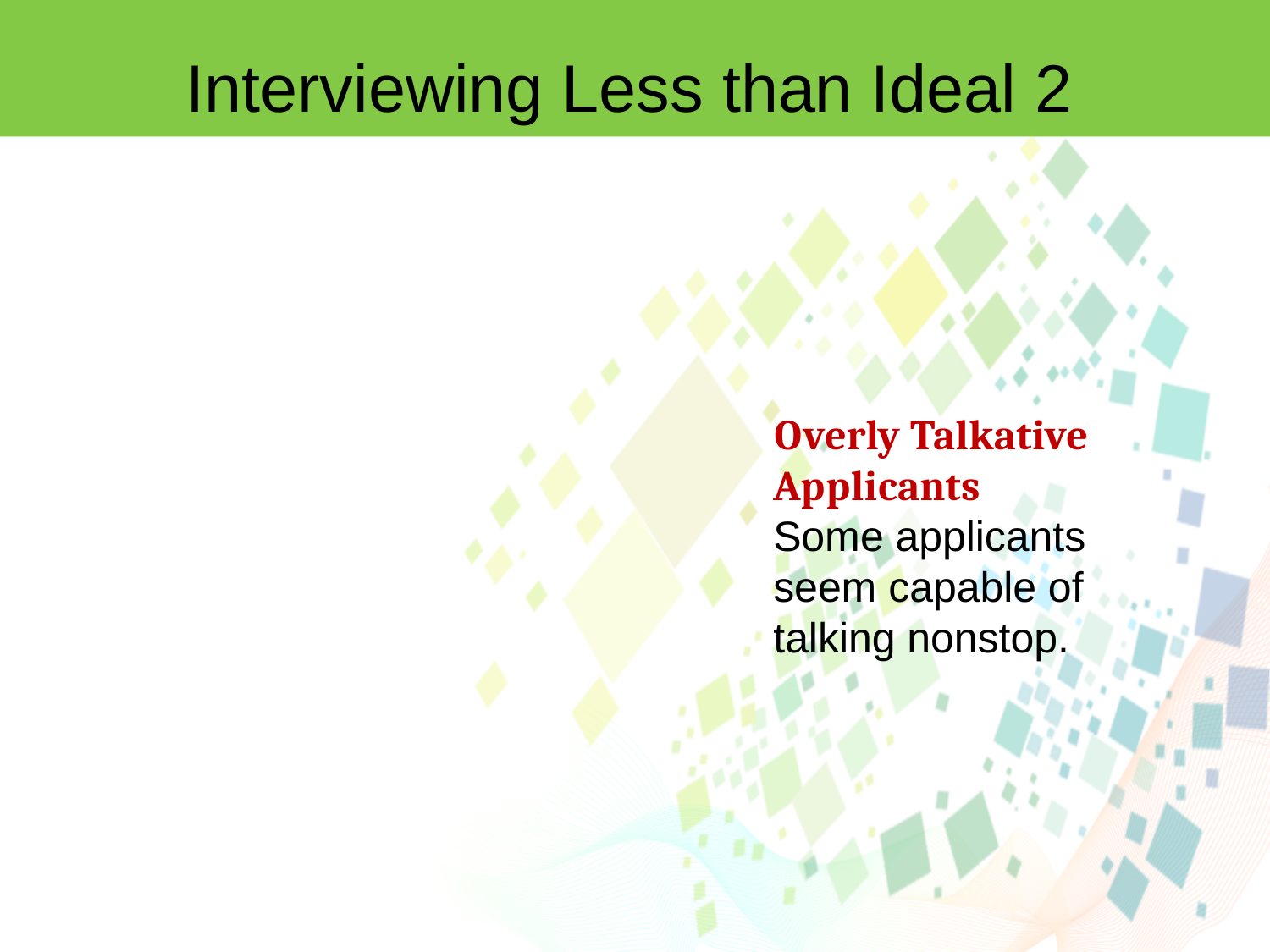

Interviewing Less than Ideal 2
Overly Talkative Applicants
Some applicants seem capable of talking nonstop.